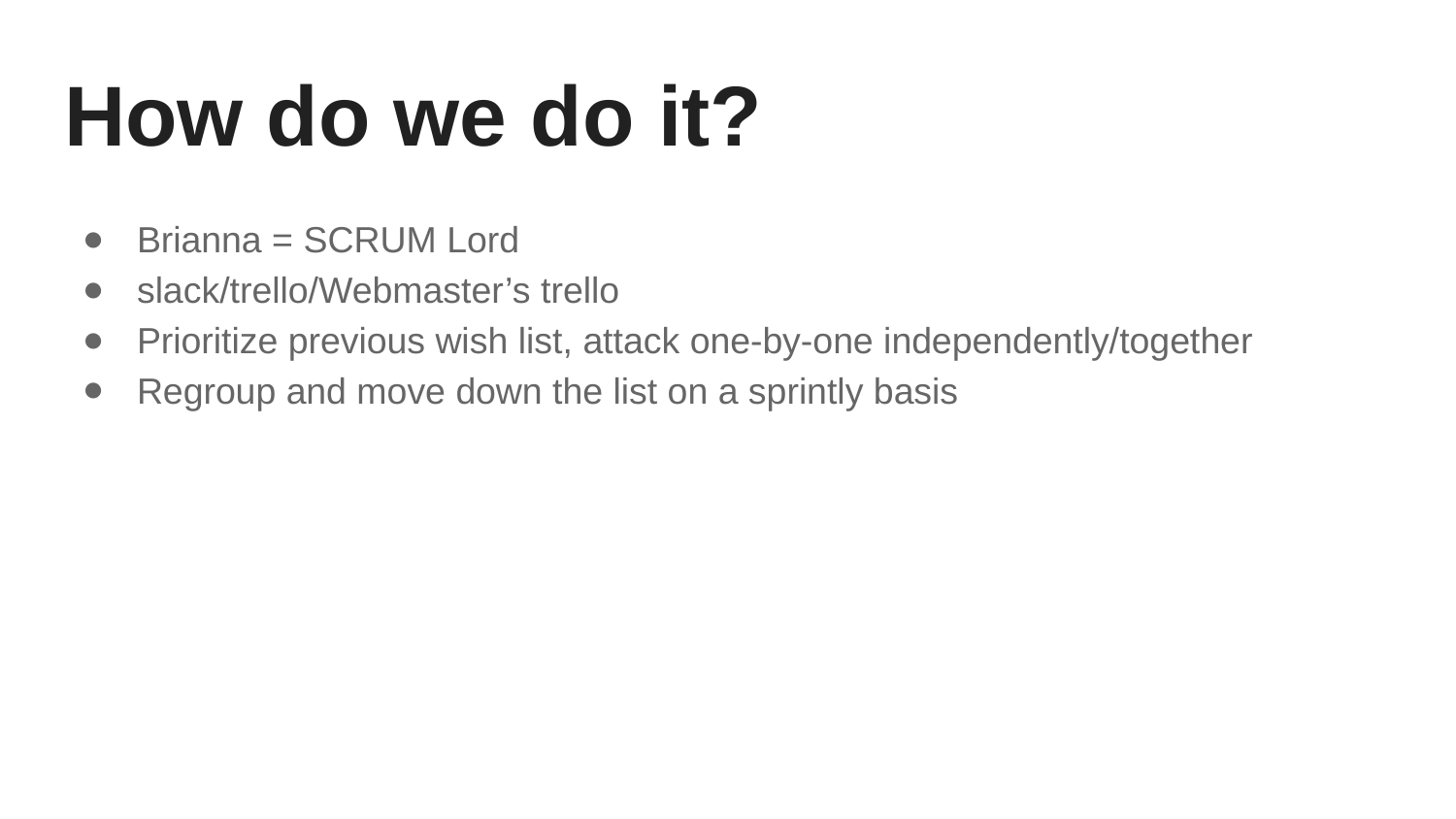

# How do we do it?
Brianna = SCRUM Lord
slack/trello/Webmaster’s trello
Prioritize previous wish list, attack one-by-one independently/together
Regroup and move down the list on a sprintly basis